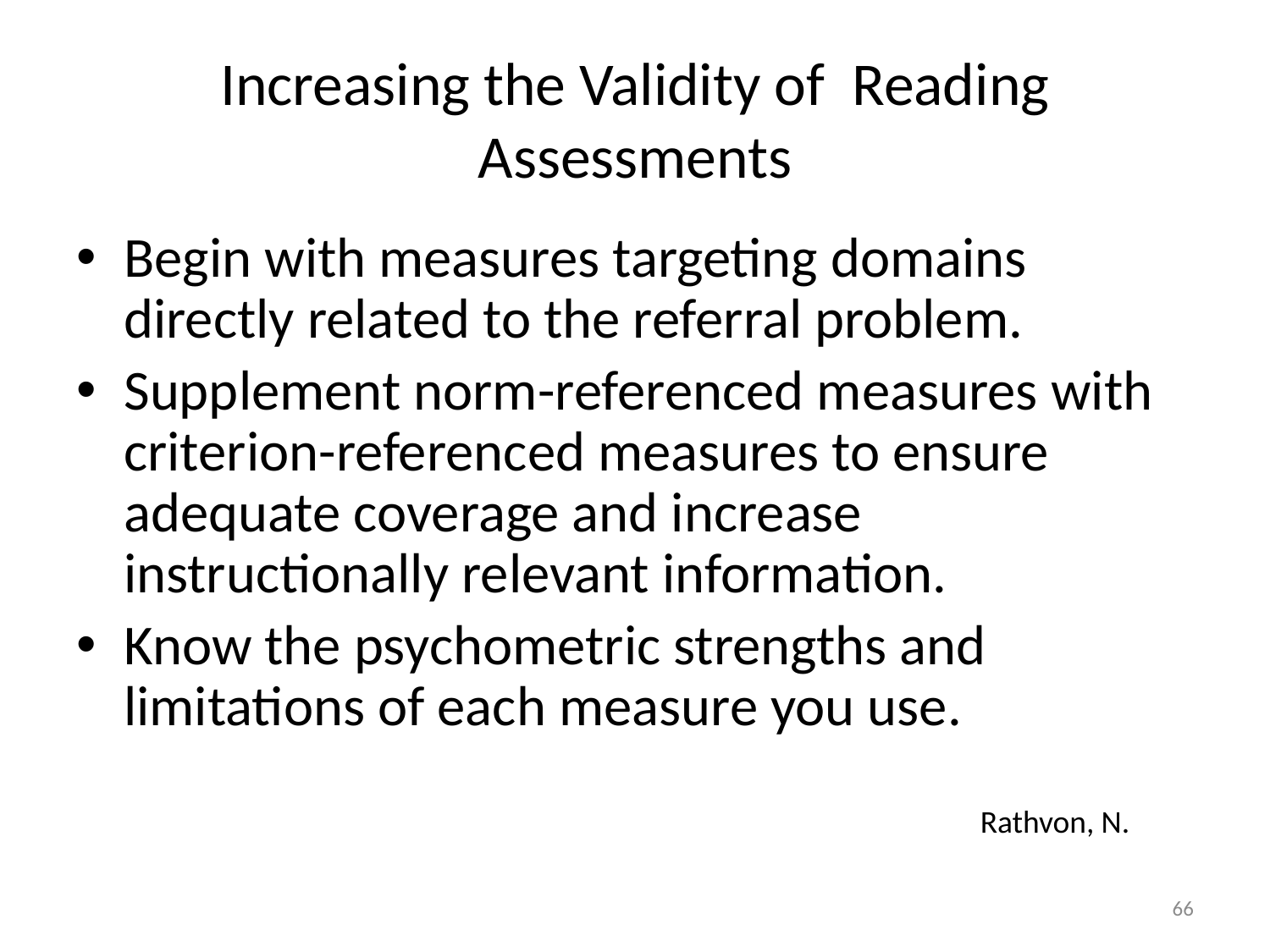

# Increasing the Validity of  Reading Assessments
Begin with measures targeting domains directly related to the referral problem.
Supplement norm-referenced measures with criterion-referenced measures to ensure adequate coverage and increase instructionally relevant information.
Know the psychometric strengths and limitations of each measure you use.

Rathvon, N.
66